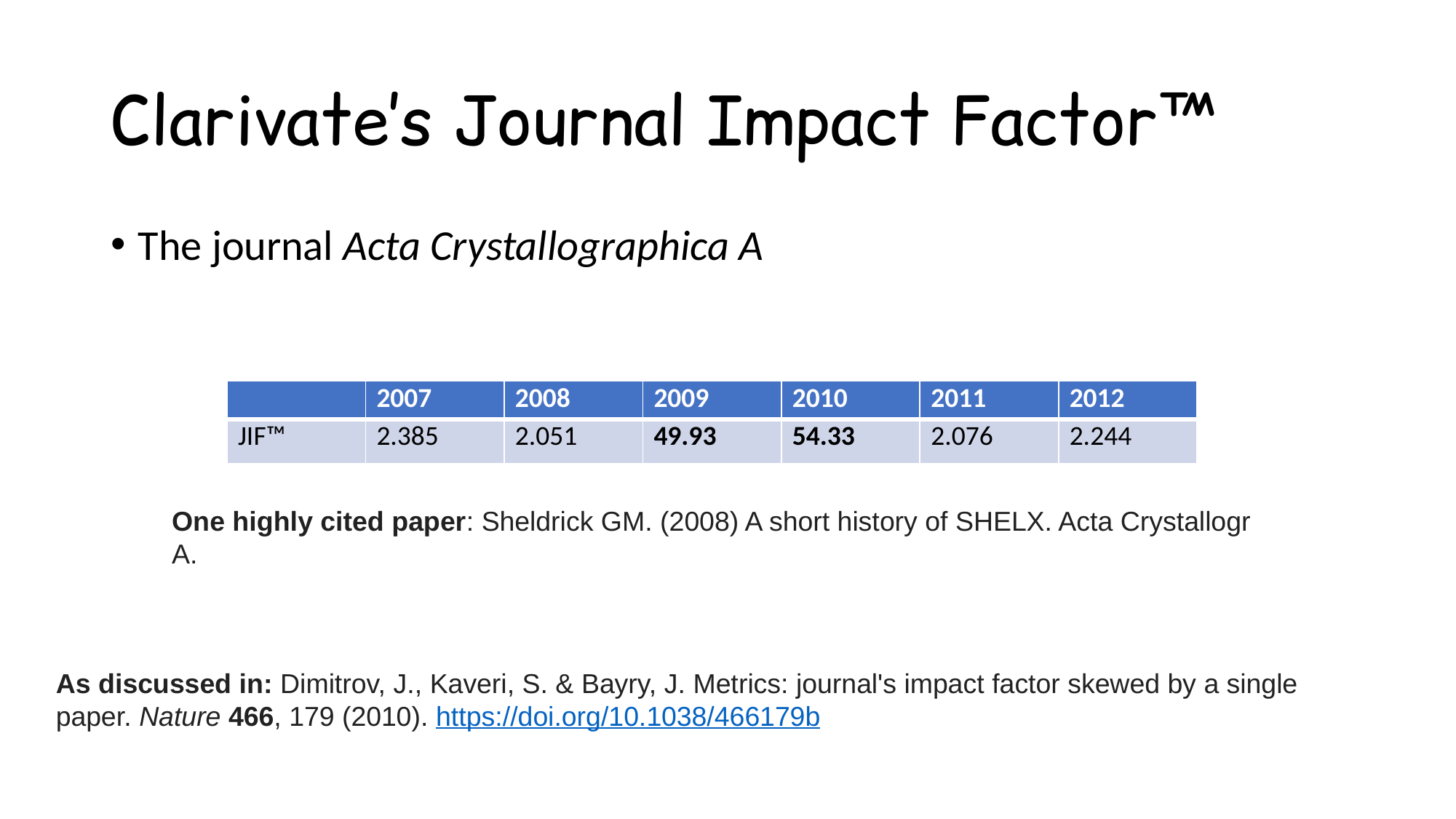

# Clarivate’s Journal Impact Factor™
The journal Acta Crystallographica A
|  | 2007 | 2008 | 2009 | 2010 | 2011 | 2012 |
| --- | --- | --- | --- | --- | --- | --- |
| JIF™ | 2.385 | 2.051 | 49.93 | 54.33 | 2.076 | 2.244 |
One highly cited paper: Sheldrick GM. (2008) A short history of SHELX. Acta Crystallogr A.
As discussed in: Dimitrov, J., Kaveri, S. & Bayry, J. Metrics: journal's impact factor skewed by a single paper. Nature 466, 179 (2010). https://doi.org/10.1038/466179b